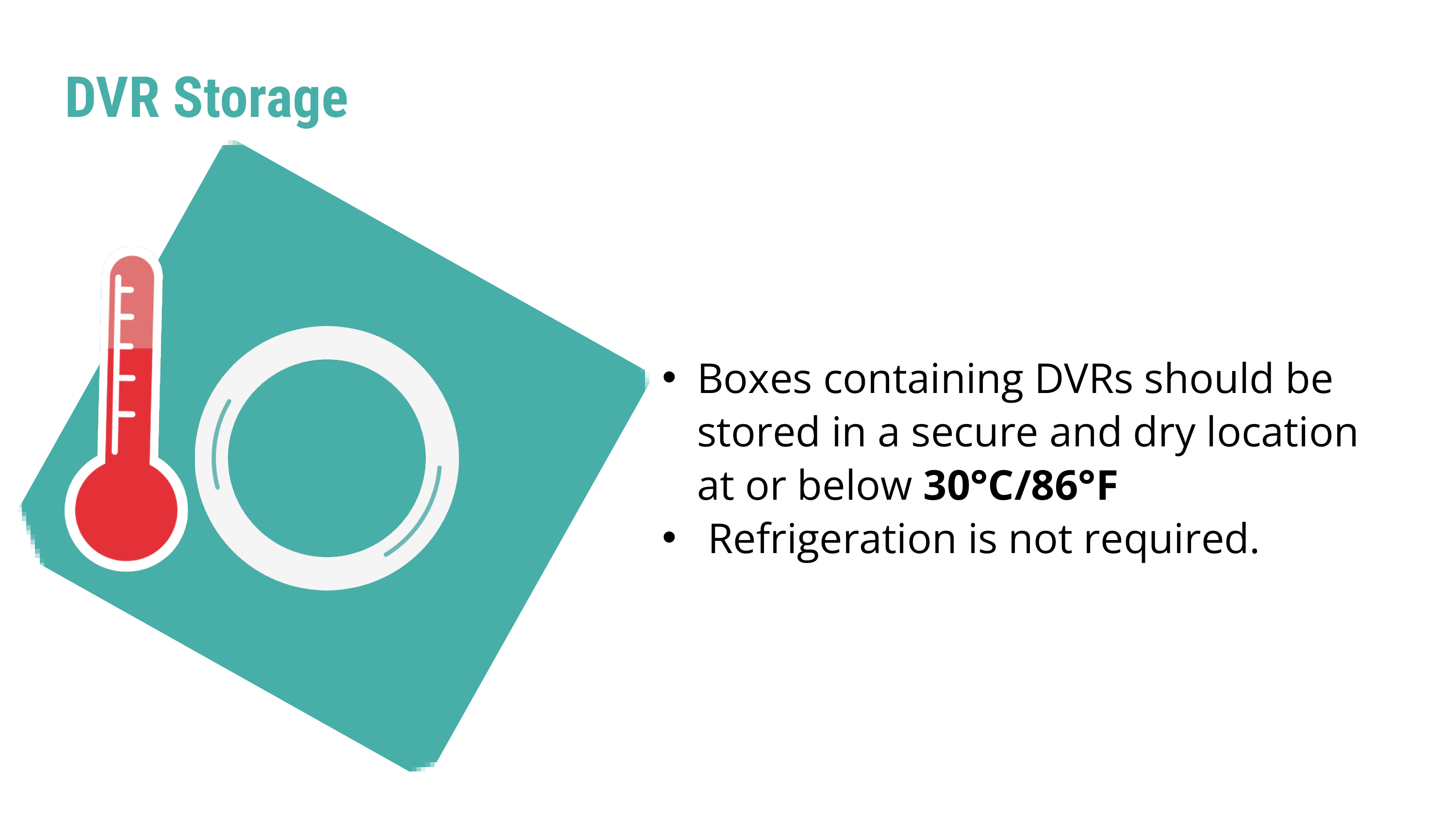

DVR Storage

Boxes containing DVRs should be stored in a secure and dry location at or below 30°C/86°F
 Refrigeration is not required.